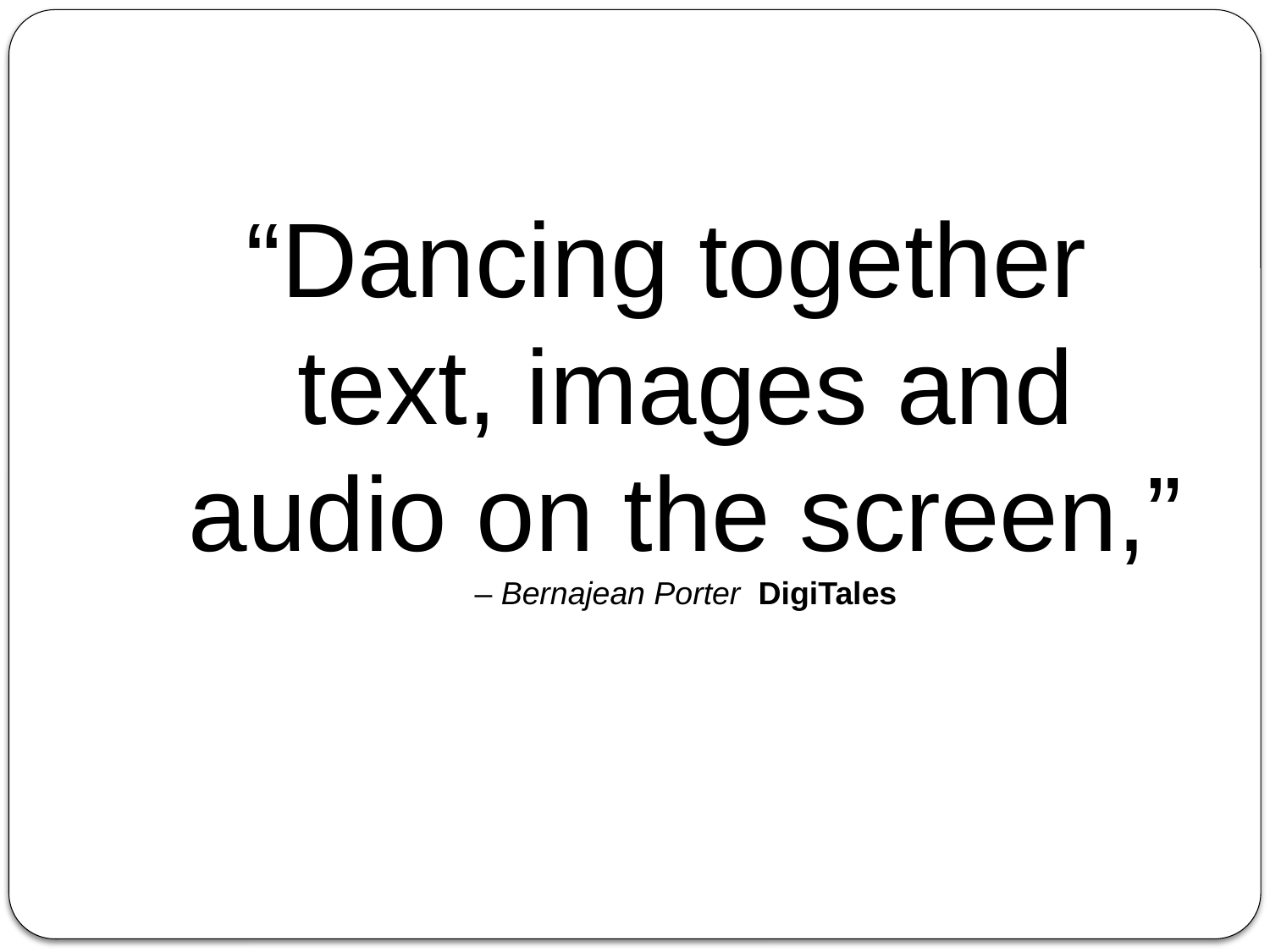

“Dancing together text, images and audio on the screen,” – Bernajean Porter  DigiTales